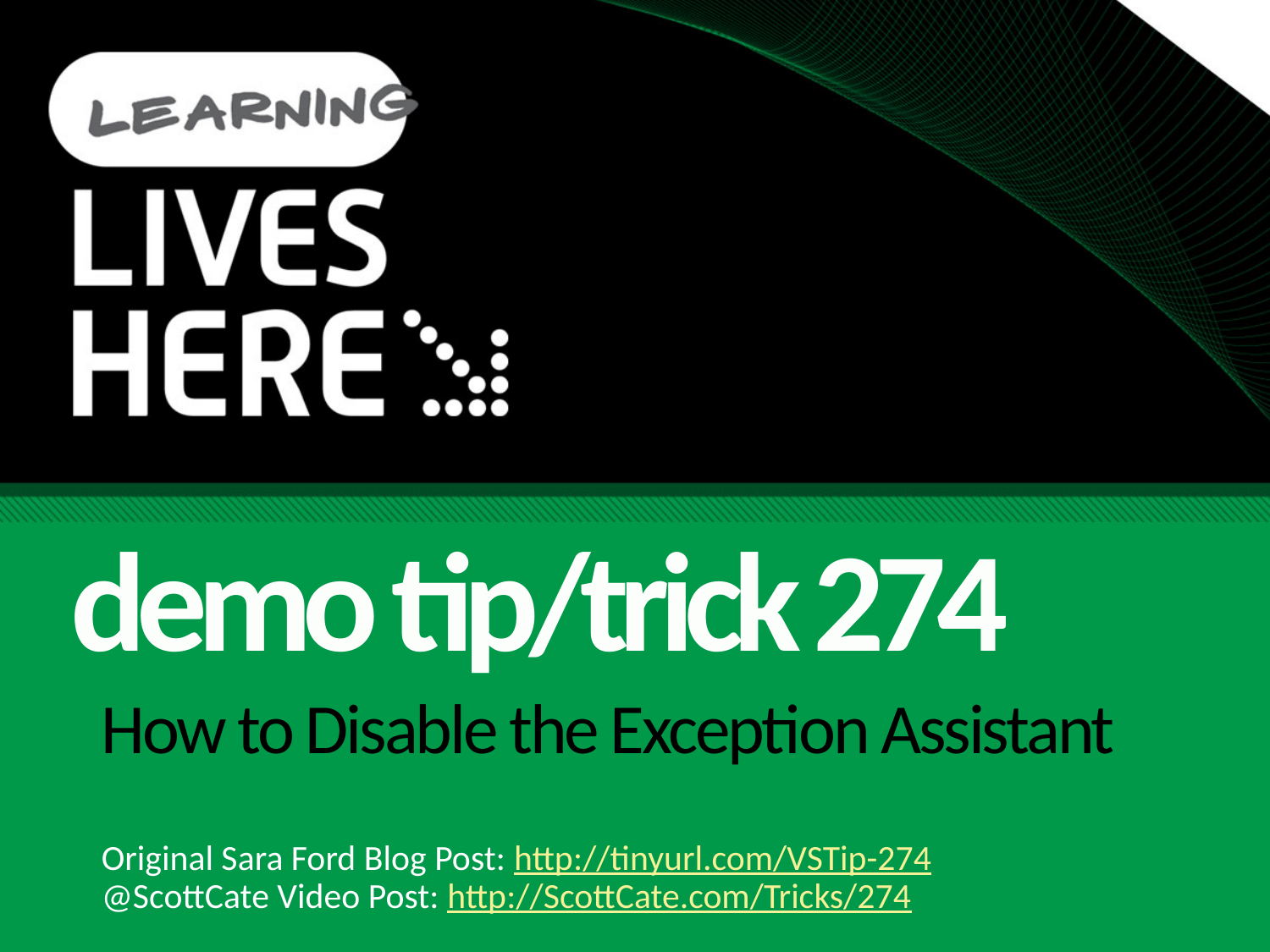

demo tip/trick 274
# How to Disable the Exception Assistant

Original Sara Ford Blog Post: http://tinyurl.com/VSTip-274
@ScottCate Video Post: http://ScottCate.com/Tricks/274